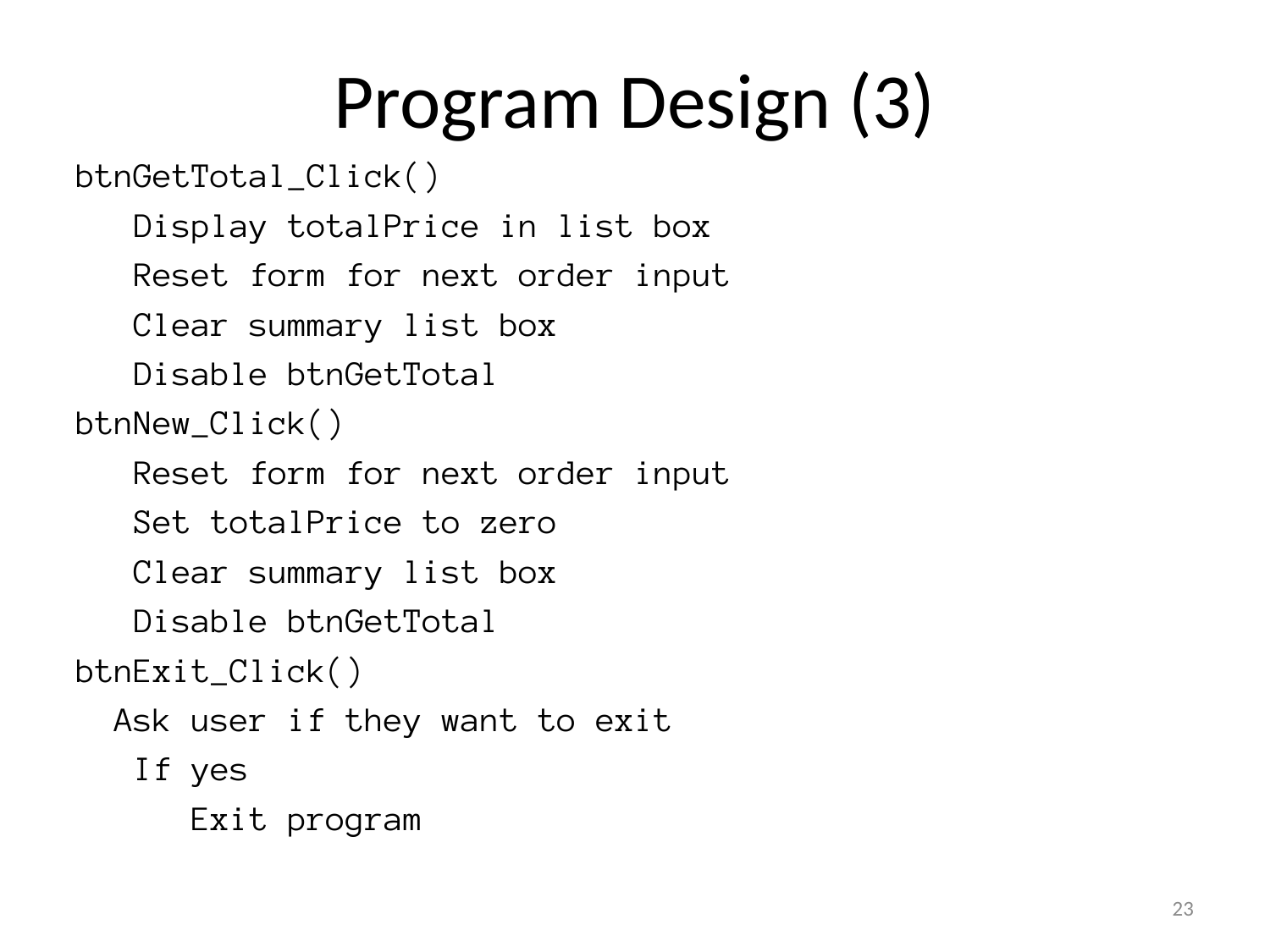

# Program Design (3)
btnGetTotal_Click()
   Display totalPrice in list box
   Reset form for next order input
   Clear summary list box
   Disable btnGetTotal
btnNew_Click()
   Reset form for next order input
   Set totalPrice to zero
   Clear summary list box
   Disable btnGetTotal
btnExit_Click()
  Ask user if they want to exit
   If yes
      Exit program
23